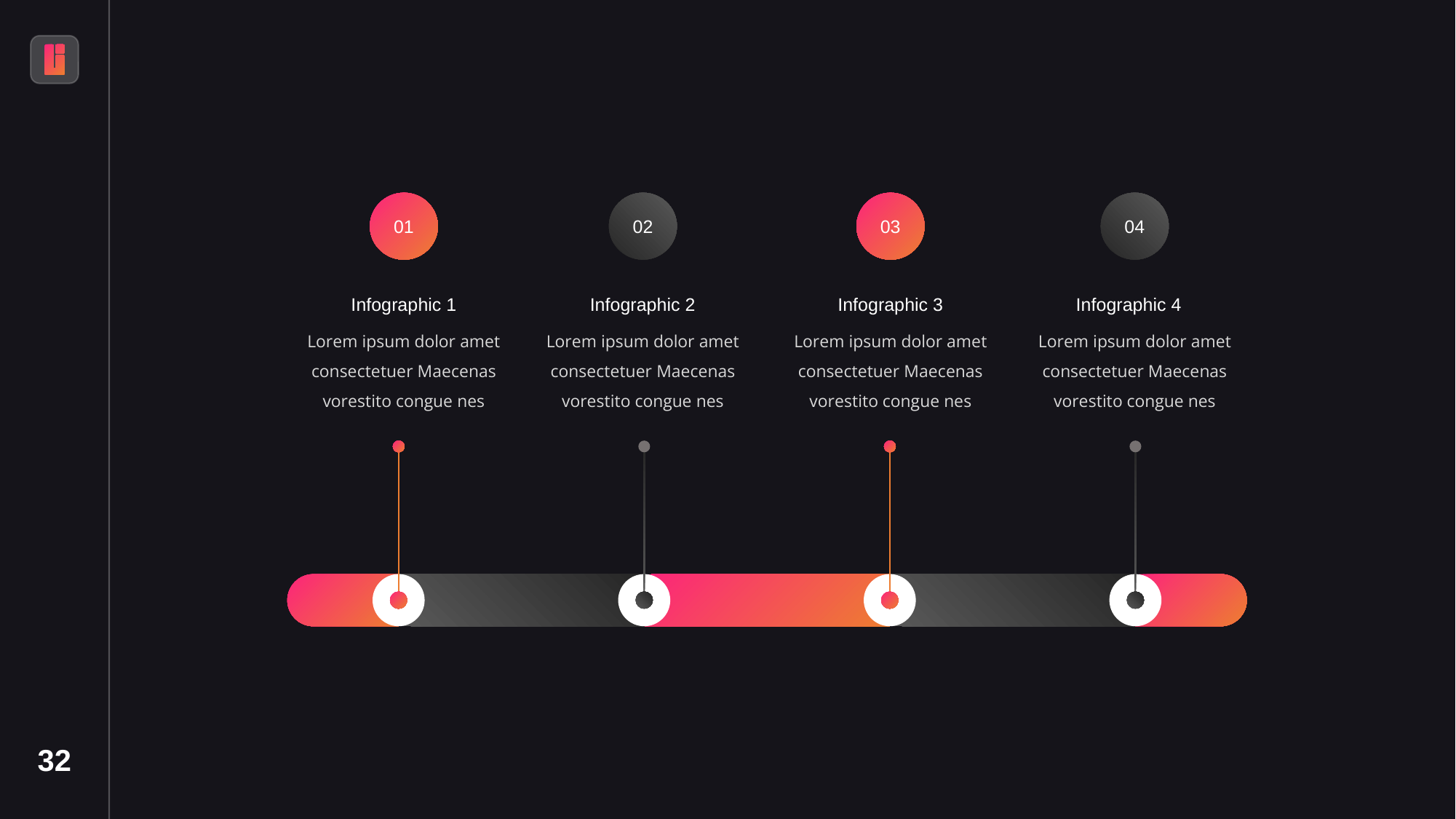

01
02
03
04
Infographic 1
Infographic 2
Infographic 3
Infographic 4
Lorem ipsum dolor amet consectetuer Maecenas vorestito congue nes
Lorem ipsum dolor amet consectetuer Maecenas vorestito congue nes
Lorem ipsum dolor amet consectetuer Maecenas vorestito congue nes
Lorem ipsum dolor amet consectetuer Maecenas vorestito congue nes